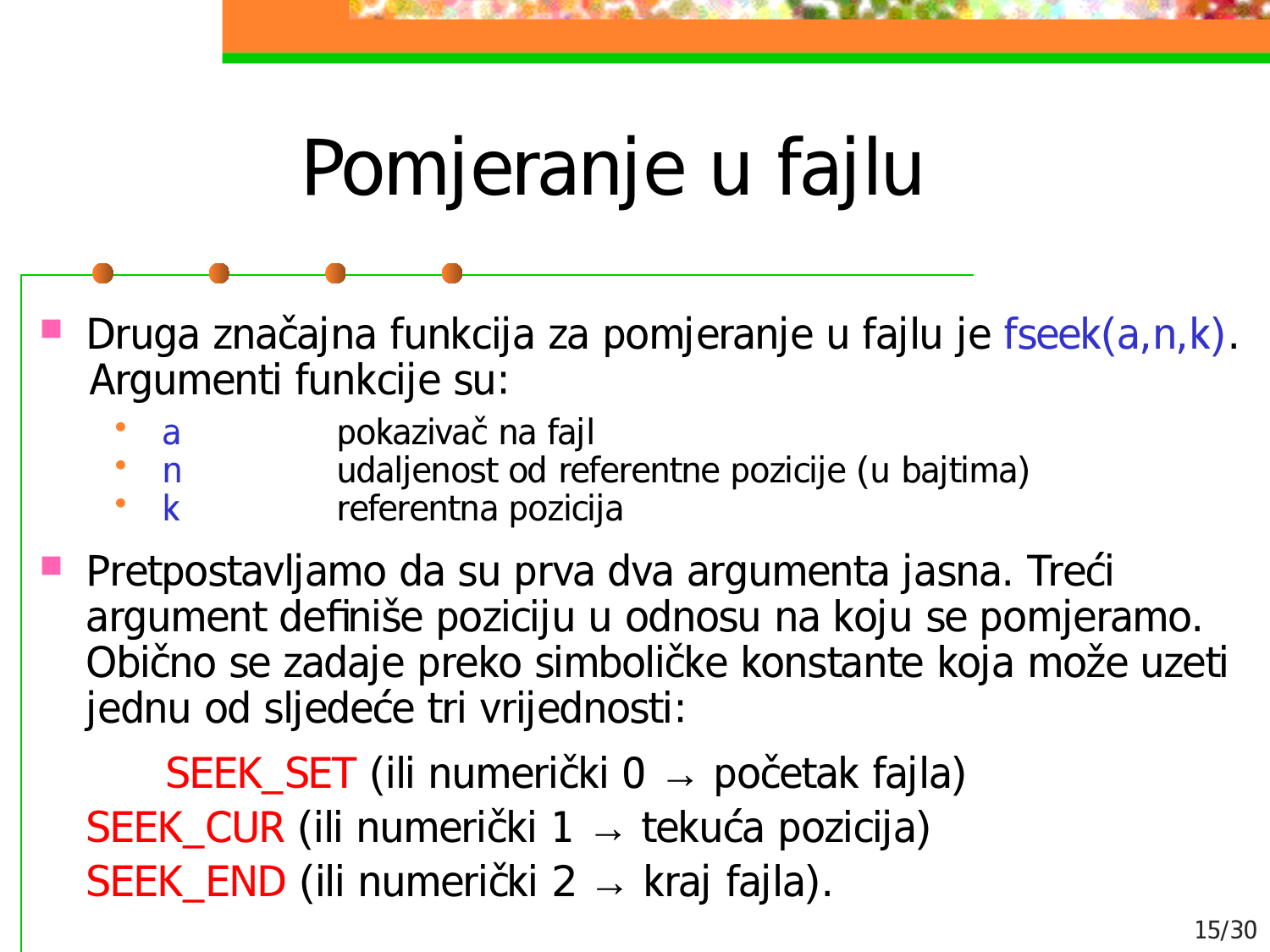

# Pomjeranje u fajlu
Druga značajna funkcija za pomjeranje u fajlu je fseek(a,n,k).
Argumenti funkcije su:
a	pokazivač na fajl
n	udaljenost od referentne pozicije (u bajtima)
k	referentna pozicija
Pretpostavljamo da su prva dva argumenta jasna. Treći argument definiše poziciju u odnosu na koju se pomjeramo. Obično se zadaje preko simboličke konstante koja može uzeti jednu od sljedeće tri vrijednosti:
	SEEK_SET (ili numerički 0 → početak fajla)
	SEEK_CUR (ili numerički 1 → tekuća pozicija)
	SEEK_END (ili numerički 2 → kraj fajla).

15/30